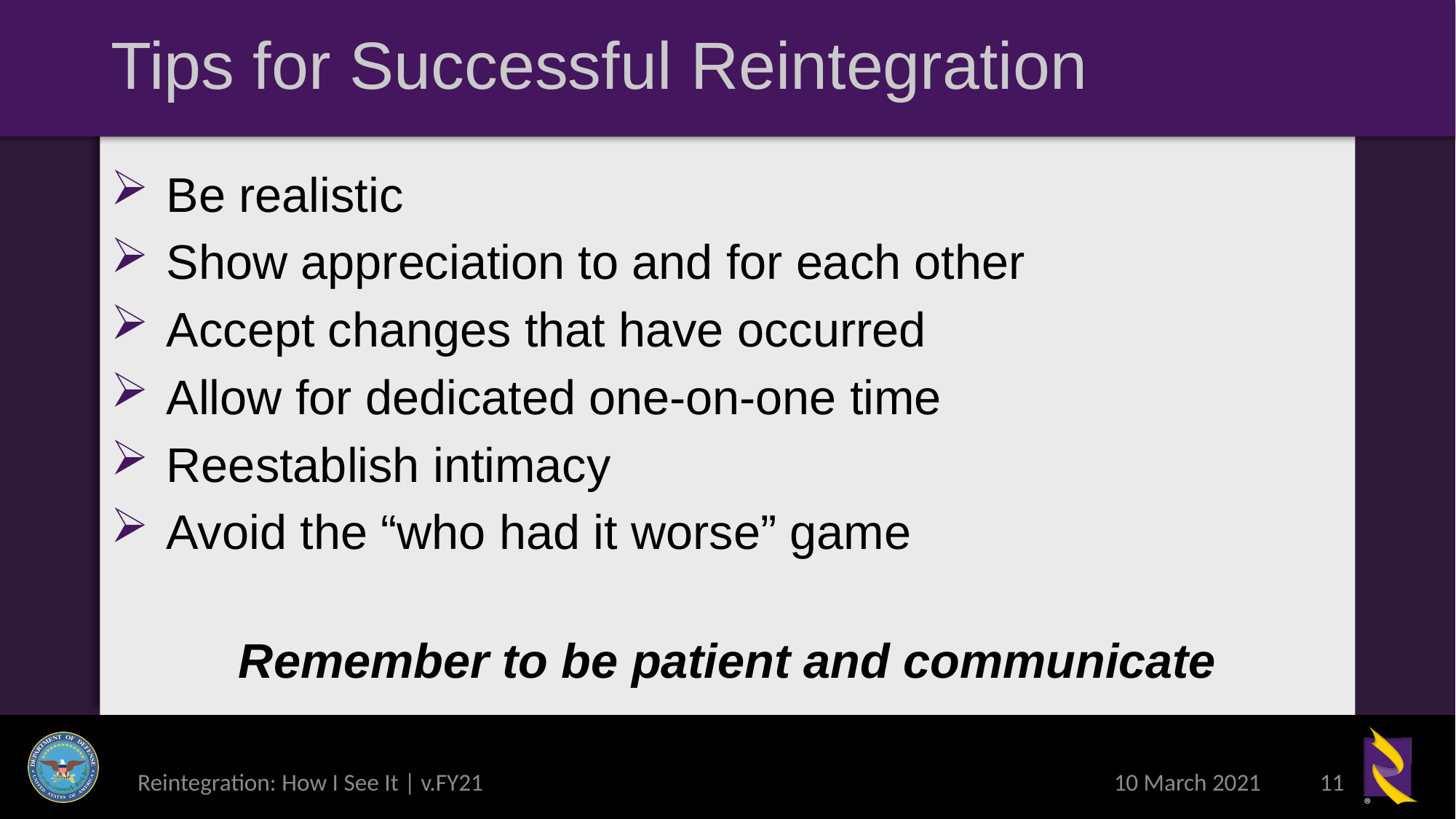

# Tips for Successful Reintegration
Be realistic
Show appreciation to and for each other
Accept changes that have occurred
Allow for dedicated one-on-one time
Reestablish intimacy
Avoid the “who had it worse” game

Remember to be patient and communicate
Reintegration: How I See It | v.FY21
10 March 2021
11